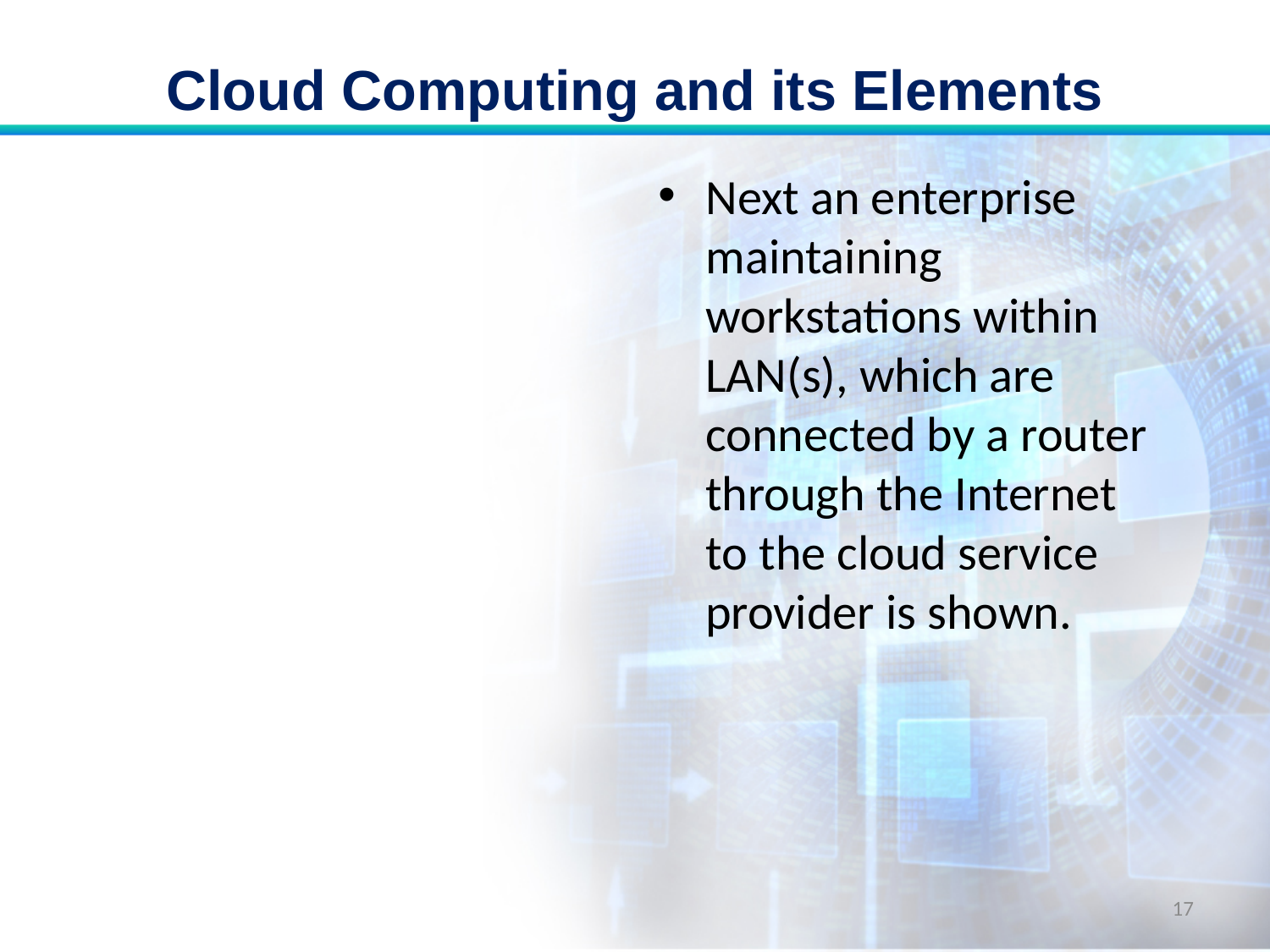

# Cloud Computing and its Elements
Next an enterprise maintaining workstations within LAN(s), which are connected by a router through the Internet to the cloud service provider is shown.
17